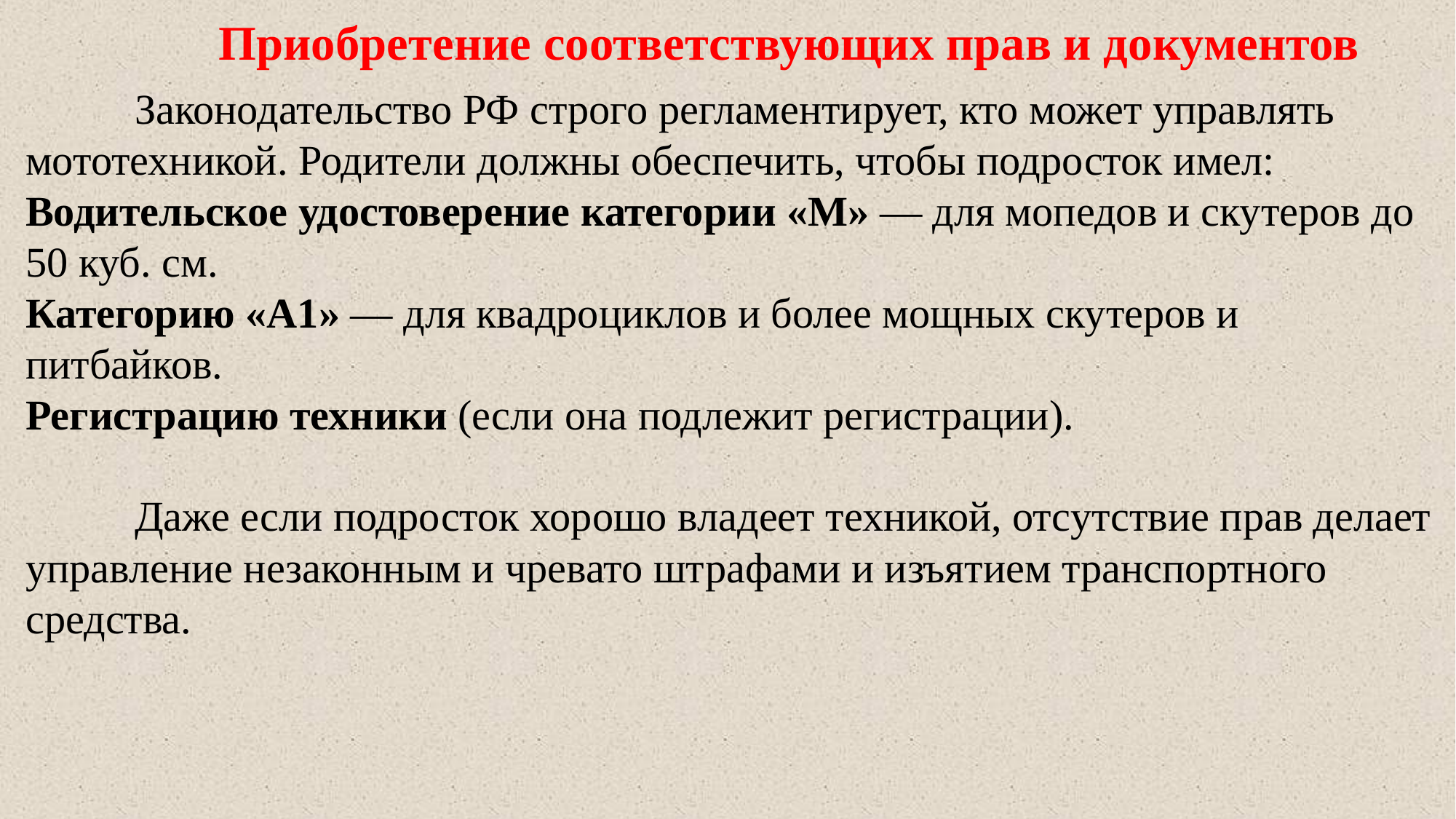

Приобретение соответствующих прав и документов
	Законодательство РФ строго регламентирует, кто может управлять мототехникой. Родители должны обеспечить, чтобы подросток имел:
Водительское удостоверение категории «М» — для мопедов и скутеров до 50 куб. см.
Категорию «А1» — для квадроциклов и более мощных скутеров и питбайков.
Регистрацию техники (если она подлежит регистрации).

	Даже если подросток хорошо владеет техникой, отсутствие прав делает управление незаконным и чревато штрафами и изъятием транспортного средства.